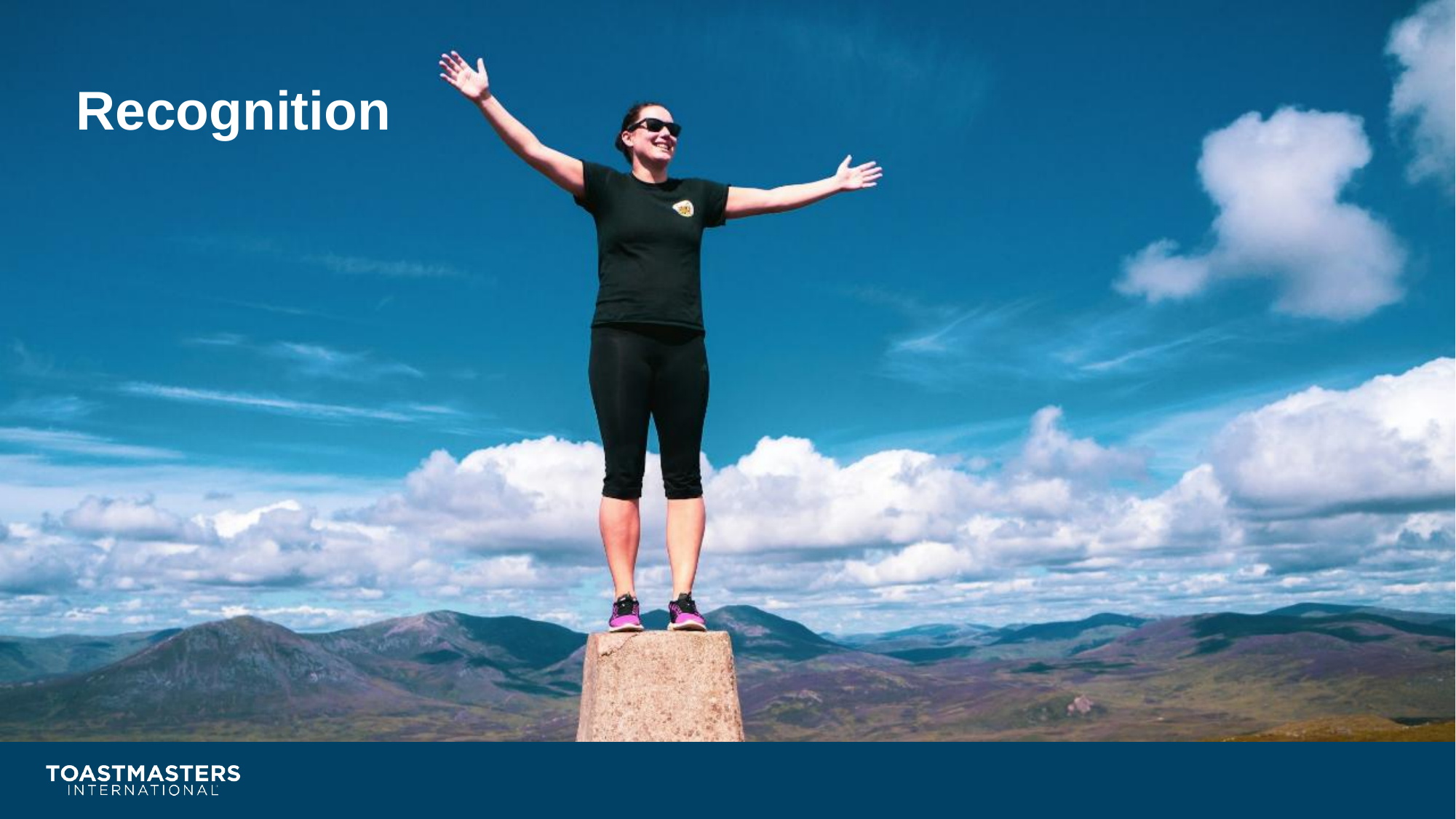

Recognition
One of the most powerful ways to keep members engaged is with recognition.